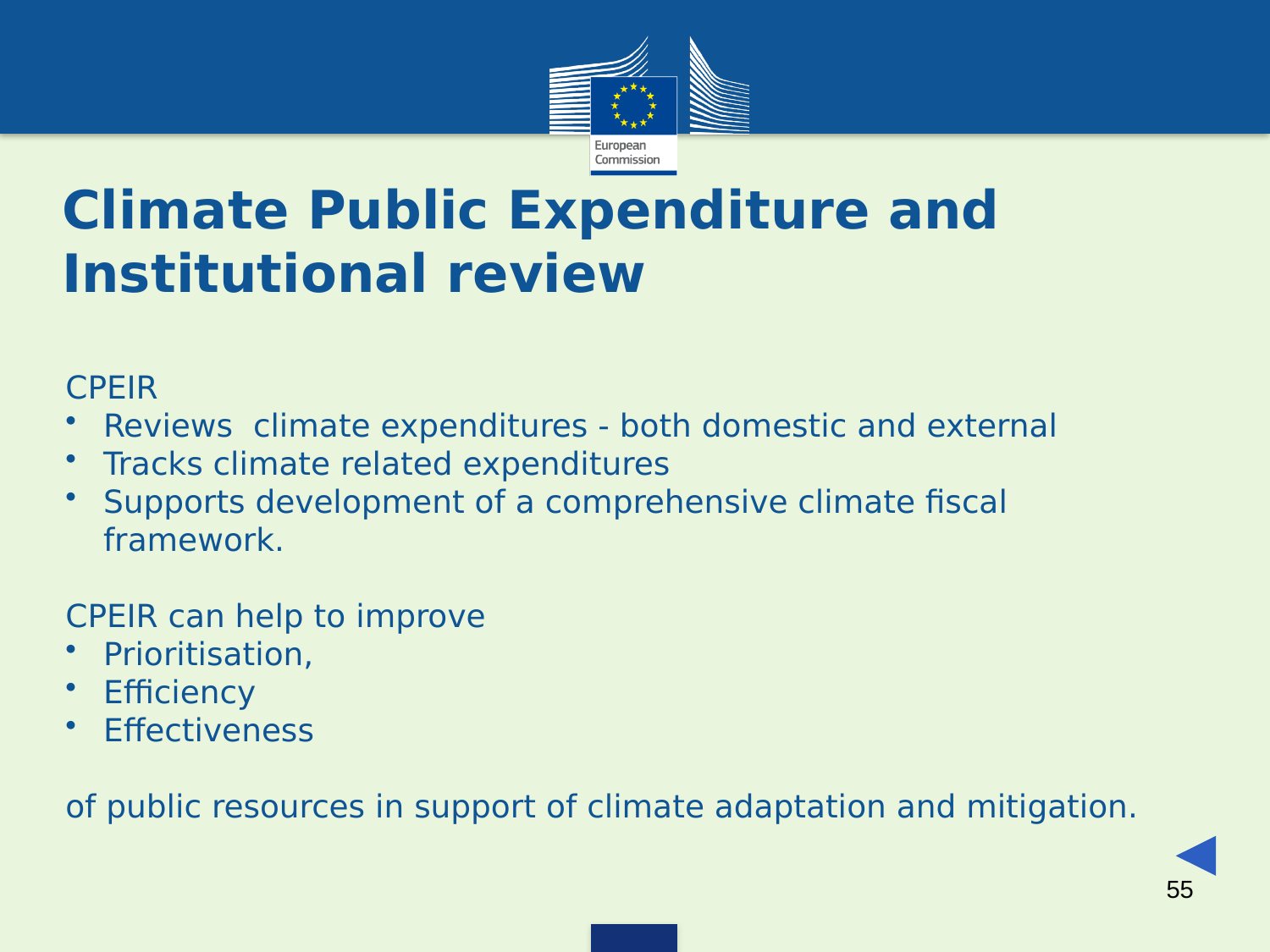

# Climate Public Expenditure and Institutional review
CPEIR
Reviews  climate expenditures - both domestic and external
Tracks climate related expenditures
Supports development of a comprehensive climate fiscal framework.

CPEIR can help to improve
Prioritisation,
Efficiency
Effectiveness

of public resources in support of climate adaptation and mitigation.

55